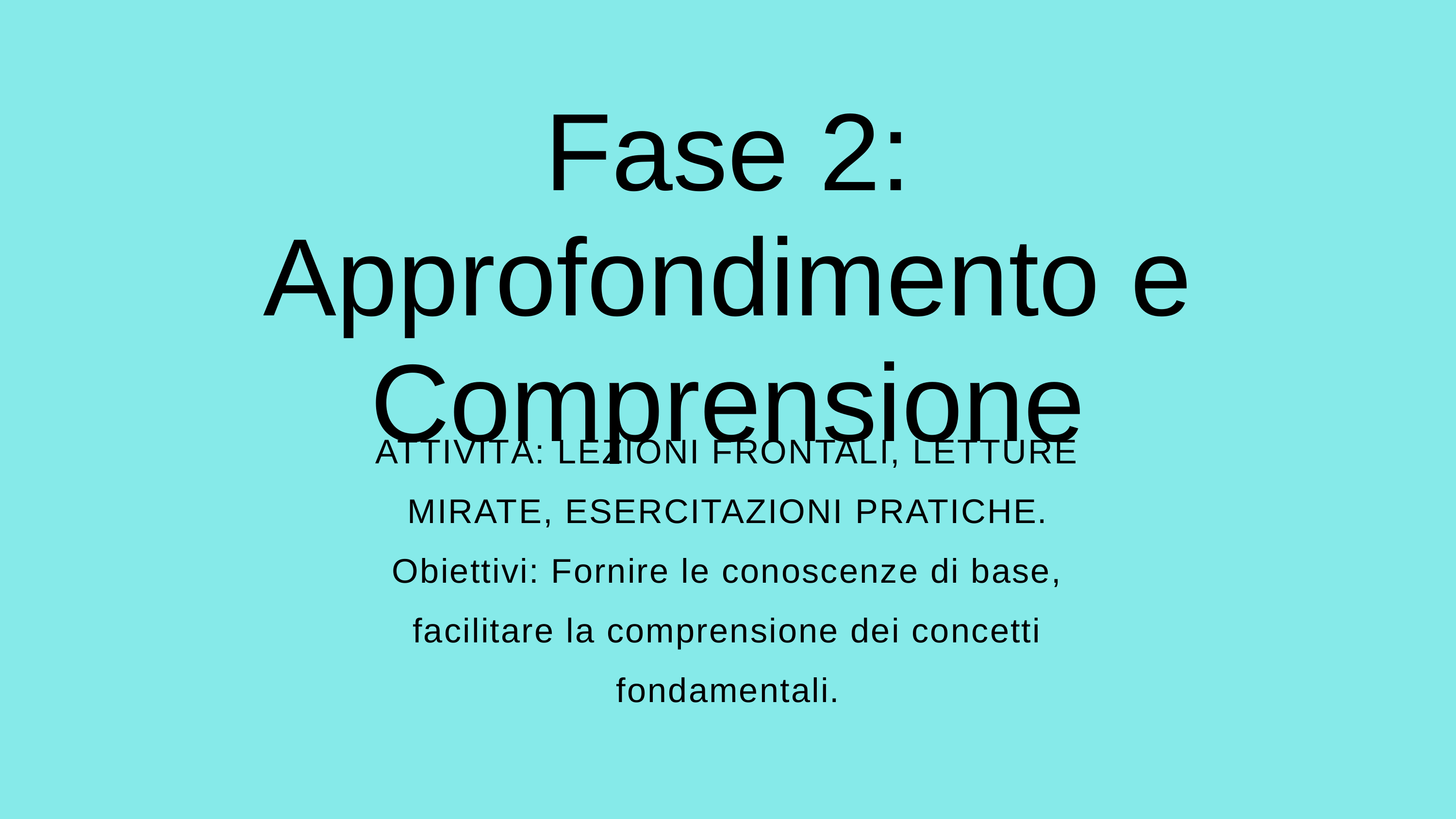

Fase 2: Approfondimento e Comprensione
ATTIVITÀ: LEZIONI FRONTALI, LETTURE MIRATE, ESERCITAZIONI PRATICHE.
Obiettivi: Fornire le conoscenze di base, facilitare la comprensione dei concetti fondamentali.